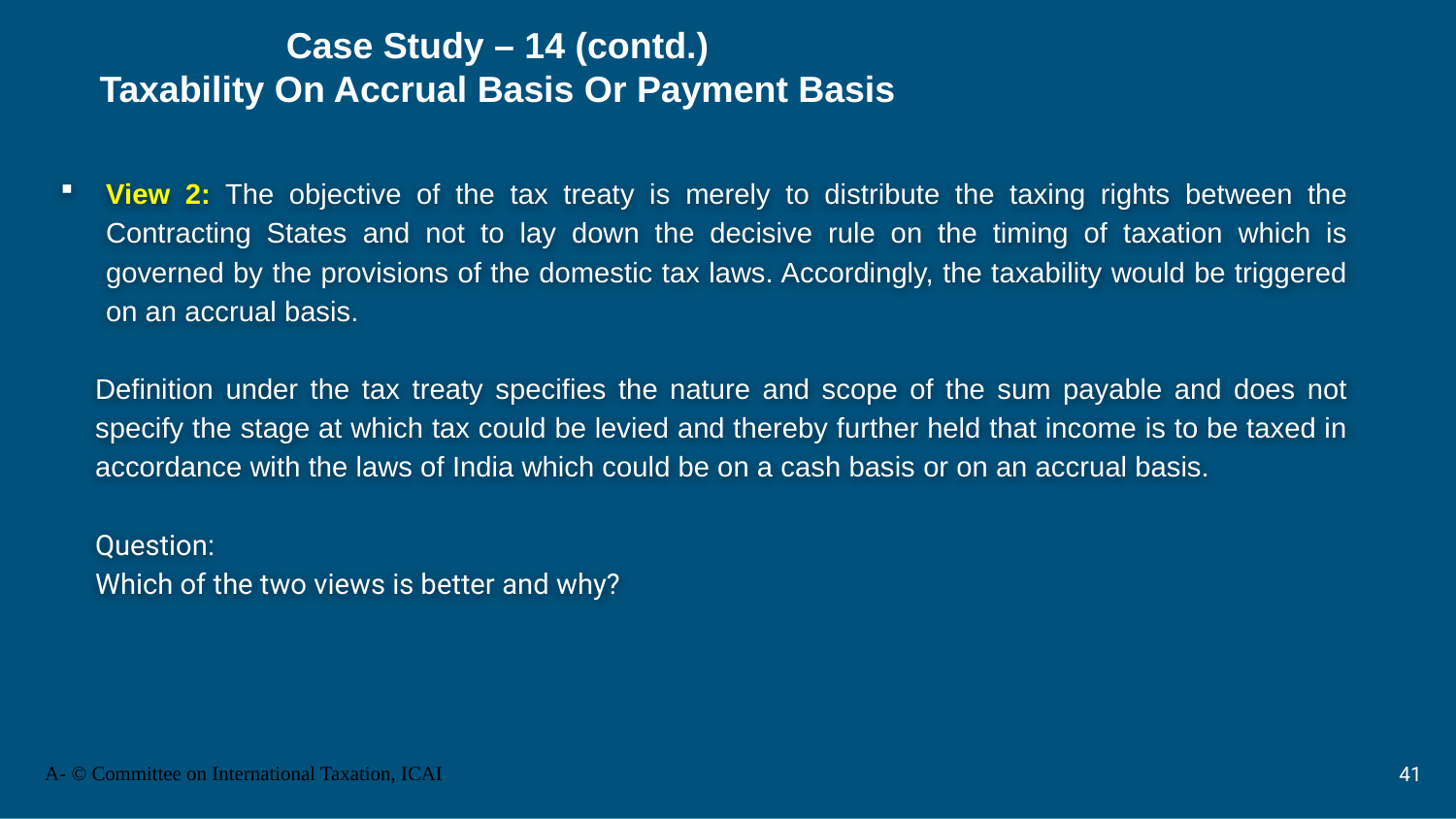

# Case Study – 14 (contd.) Taxability On Accrual Basis Or Payment Basis

View 2: The objective of the tax treaty is merely to distribute the taxing rights between the Contracting States and not to lay down the decisive rule on the timing of taxation which is governed by the provisions of the domestic tax laws. Accordingly, the taxability would be triggered on an accrual basis.

Definition under the tax treaty specifies the nature and scope of the sum payable and does not specify the stage at which tax could be levied and thereby further held that income is to be taxed in accordance with the laws of India which could be on a cash basis or on an accrual basis.

Question:
Which of the two views is better and why?

41
A- © Committee on International Taxation, ICAI